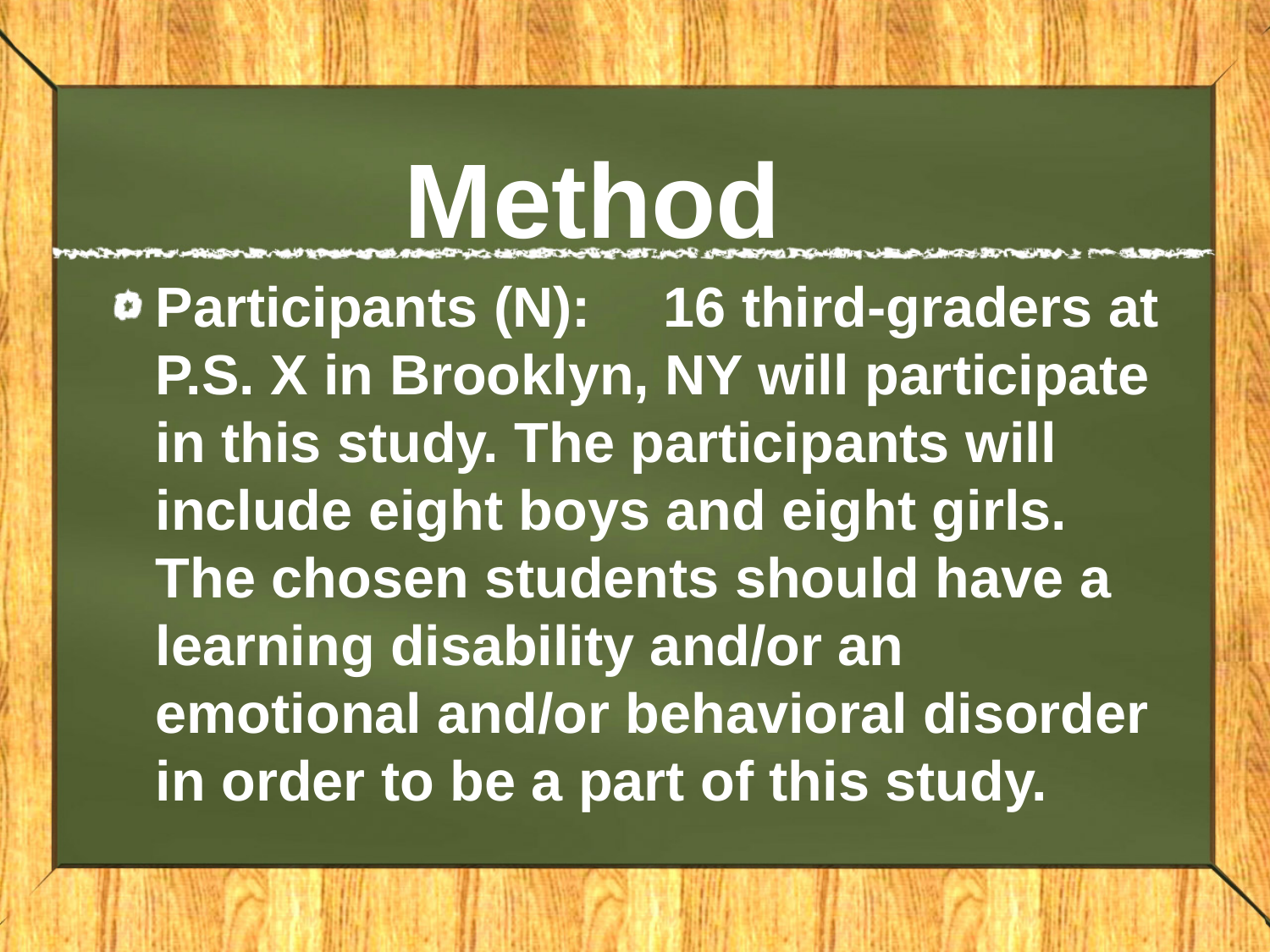

# Method
Participants (N):	16 third-graders at P.S. X in Brooklyn, NY will participate in this study. The participants will include eight boys and eight girls. The chosen students should have a learning disability and/or an emotional and/or behavioral disorder in order to be a part of this study.